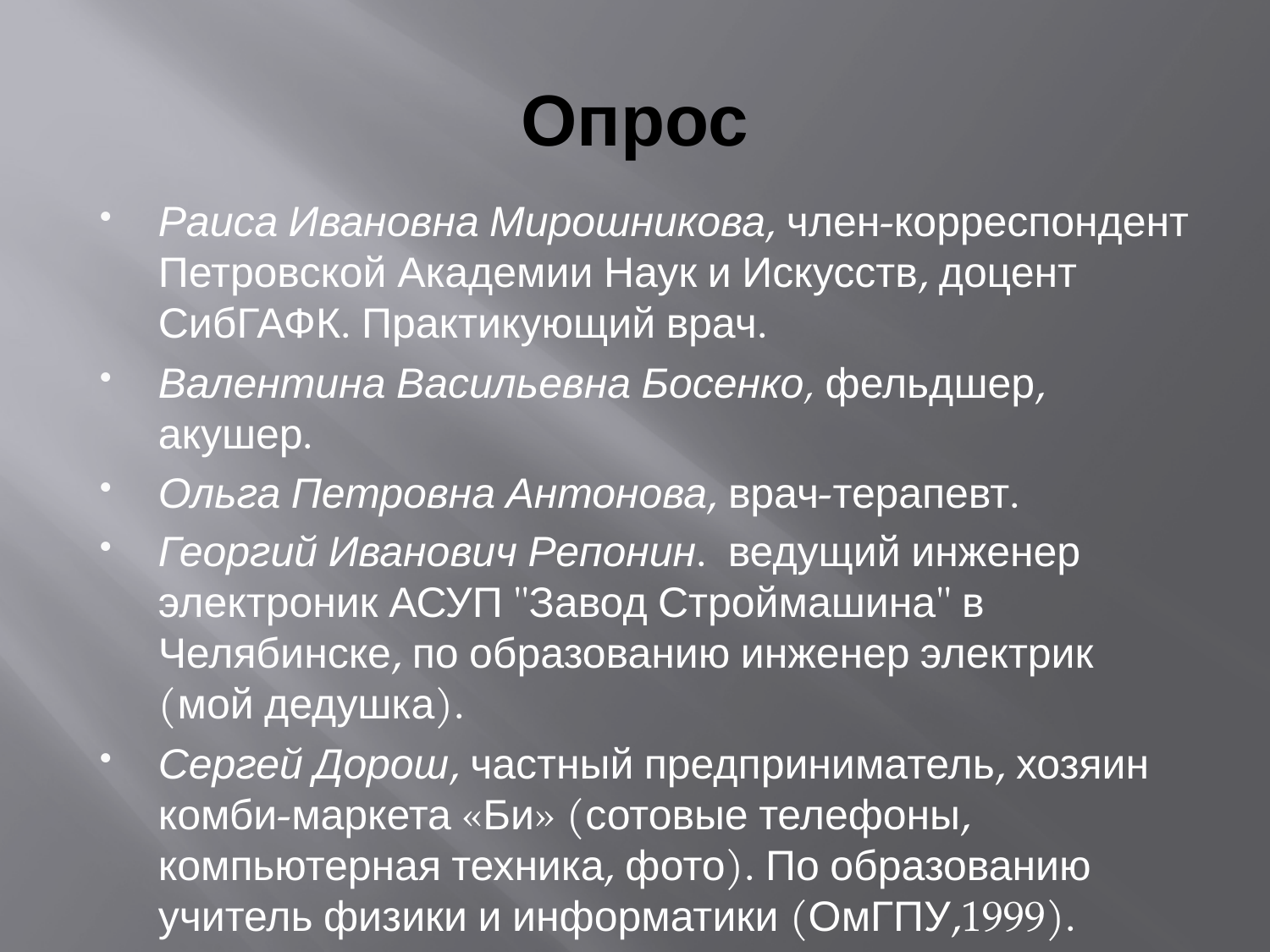

# Опрос
Раиса Ивановна Мирошникова, член-корреспондент Петровской Академии Наук и Искусств, доцент СибГАФК. Практикующий врач.
Валентина Васильевна Босенко, фельдшер, акушер.
Ольга Петровна Антонова, врач-терапевт.
Георгий Иванович Репонин.  ведущий инженер электроник АСУП "Завод Строймашина" в Челябинске, по образованию инженер электрик (мой дедушка).
Сергей Дорош, частный предприниматель, хозяин комби-маркета «Би» (сотовые телефоны, компьютерная техника, фото). По образованию учитель физики и информатики (ОмГПУ,1999).